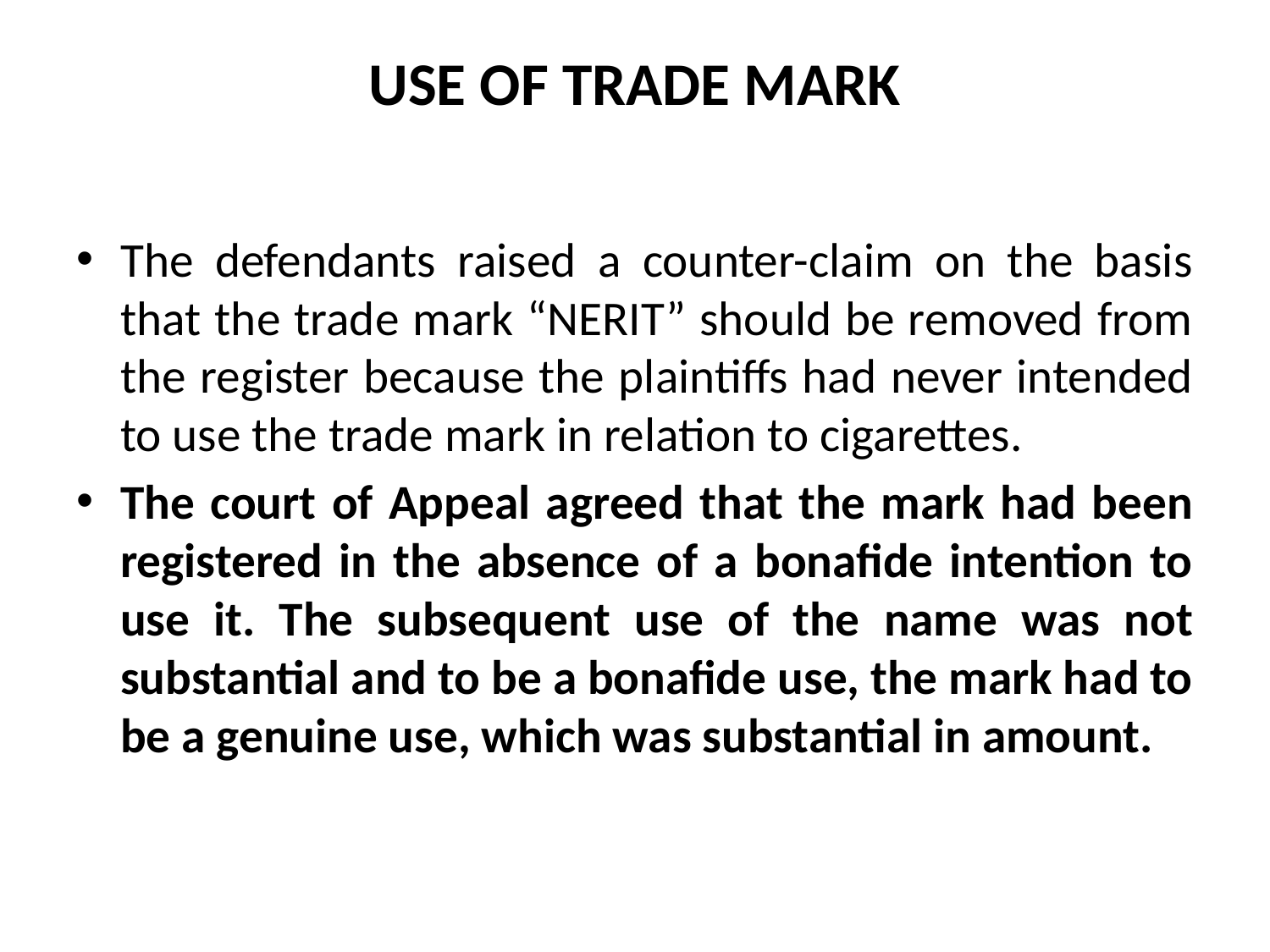

# USE OF TRADE MARK
The defendants raised a counter-claim on the basis that the trade mark “NERIT” should be removed from the register because the plaintiffs had never intended to use the trade mark in relation to cigarettes.
The court of Appeal agreed that the mark had been registered in the absence of a bonafide intention to use it. The subsequent use of the name was not substantial and to be a bonafide use, the mark had to be a genuine use, which was substantial in amount.